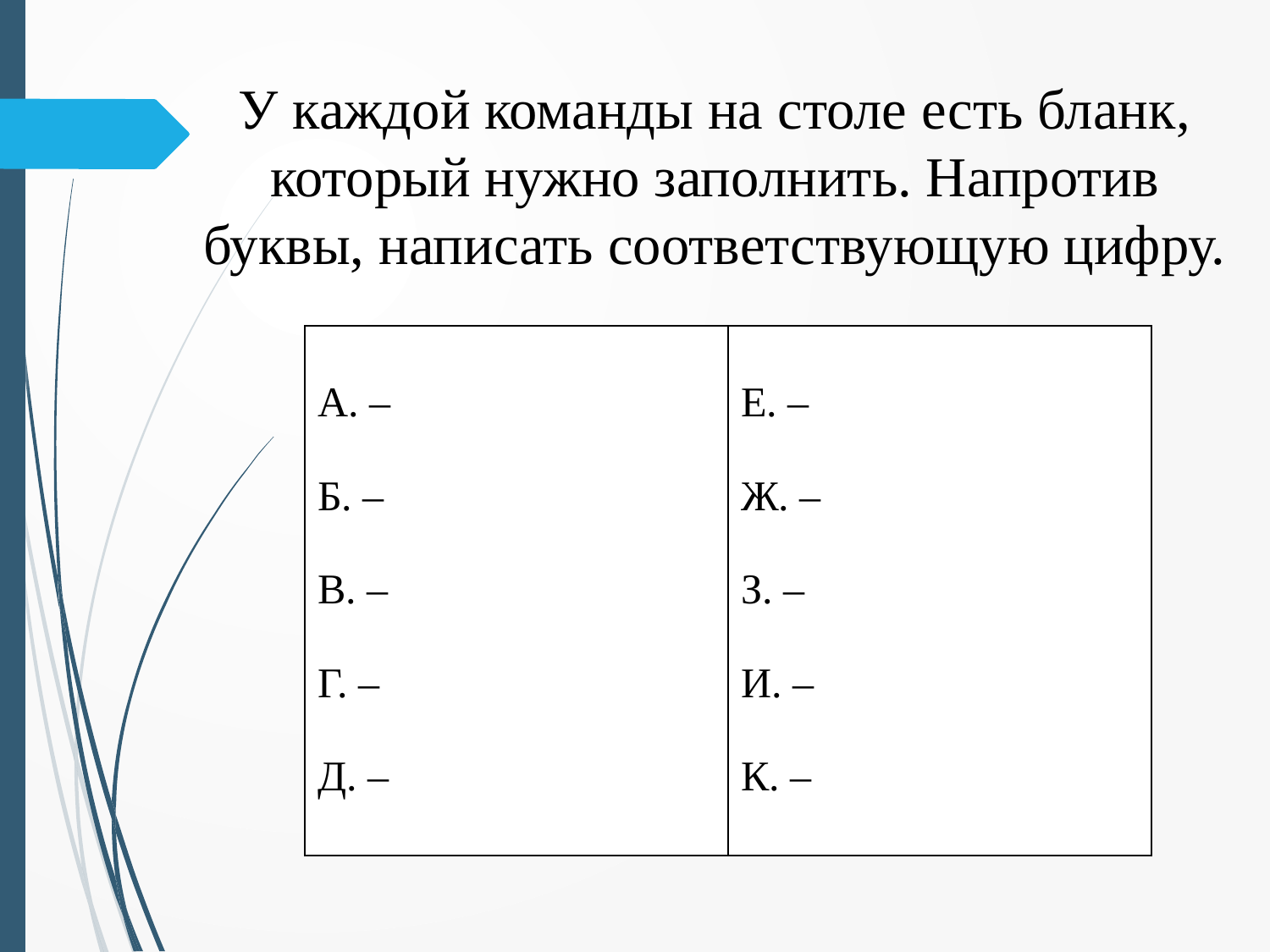

У каждой команды на столе есть бланк, который нужно заполнить. Напротив буквы, написать соответствующую цифру.
| А. – Б. – В. – Г. – Д. – | Е. – Ж. – З. – И. – К. – |
| --- | --- |